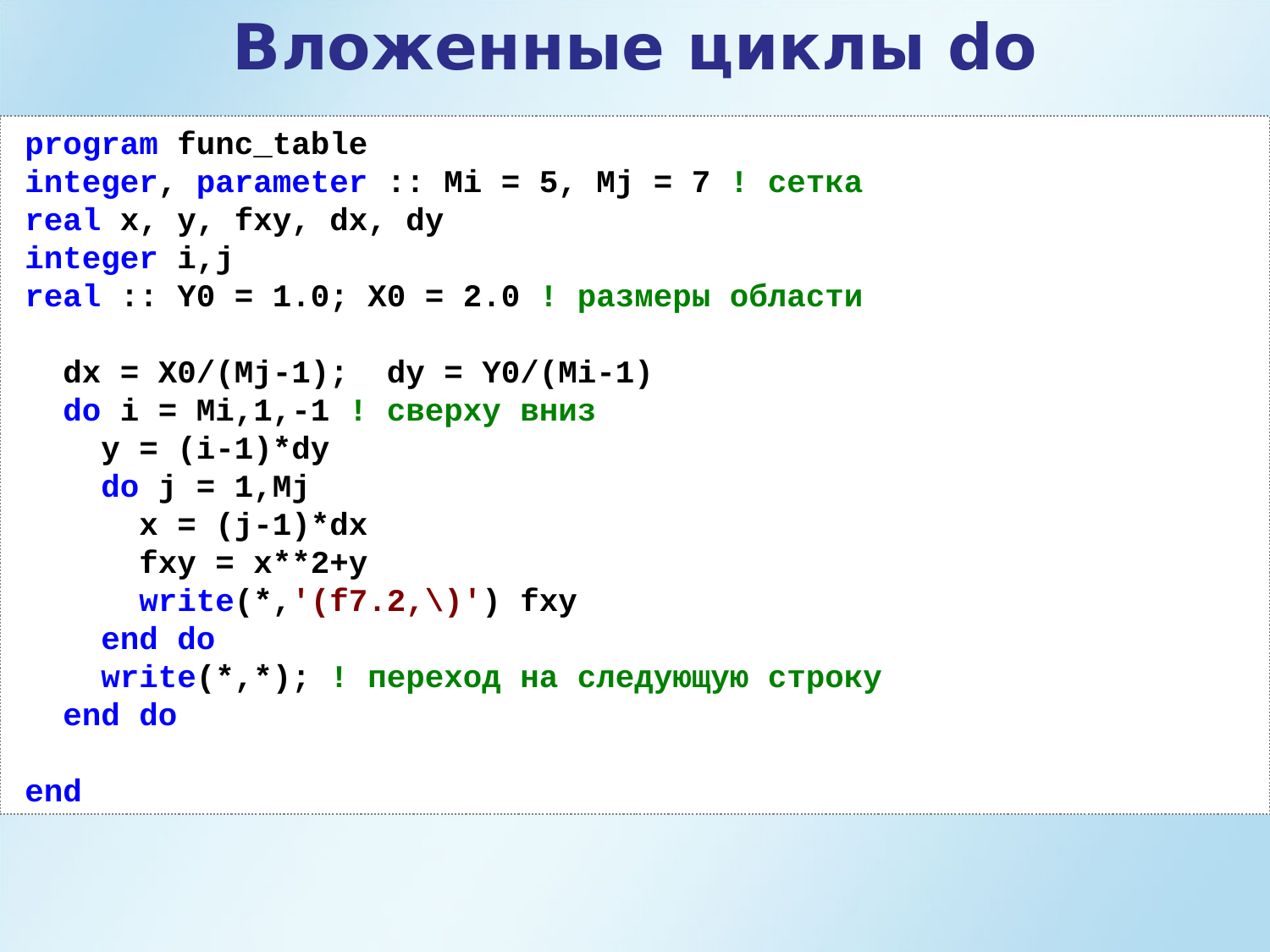

Вложенные циклы do
program func_table
integer, parameter :: Mi = 5, Mj = 7 ! сетка
real x, y, fxy, dx, dy
integer i,j
real :: Y0 = 1.0; X0 = 2.0 ! размеры области

  dx = X0/(Mj-1);  dy = Y0/(Mi-1)
  do i = Mi,1,-1 ! сверху вниз
    y = (i-1)*dy
    do j = 1,Mj
      x = (j-1)*dx
      fxy = x**2+y
      write(*,'(f7.2,\)') fxy
    end do
    write(*,*); ! переход на следующую строку
  end do

end